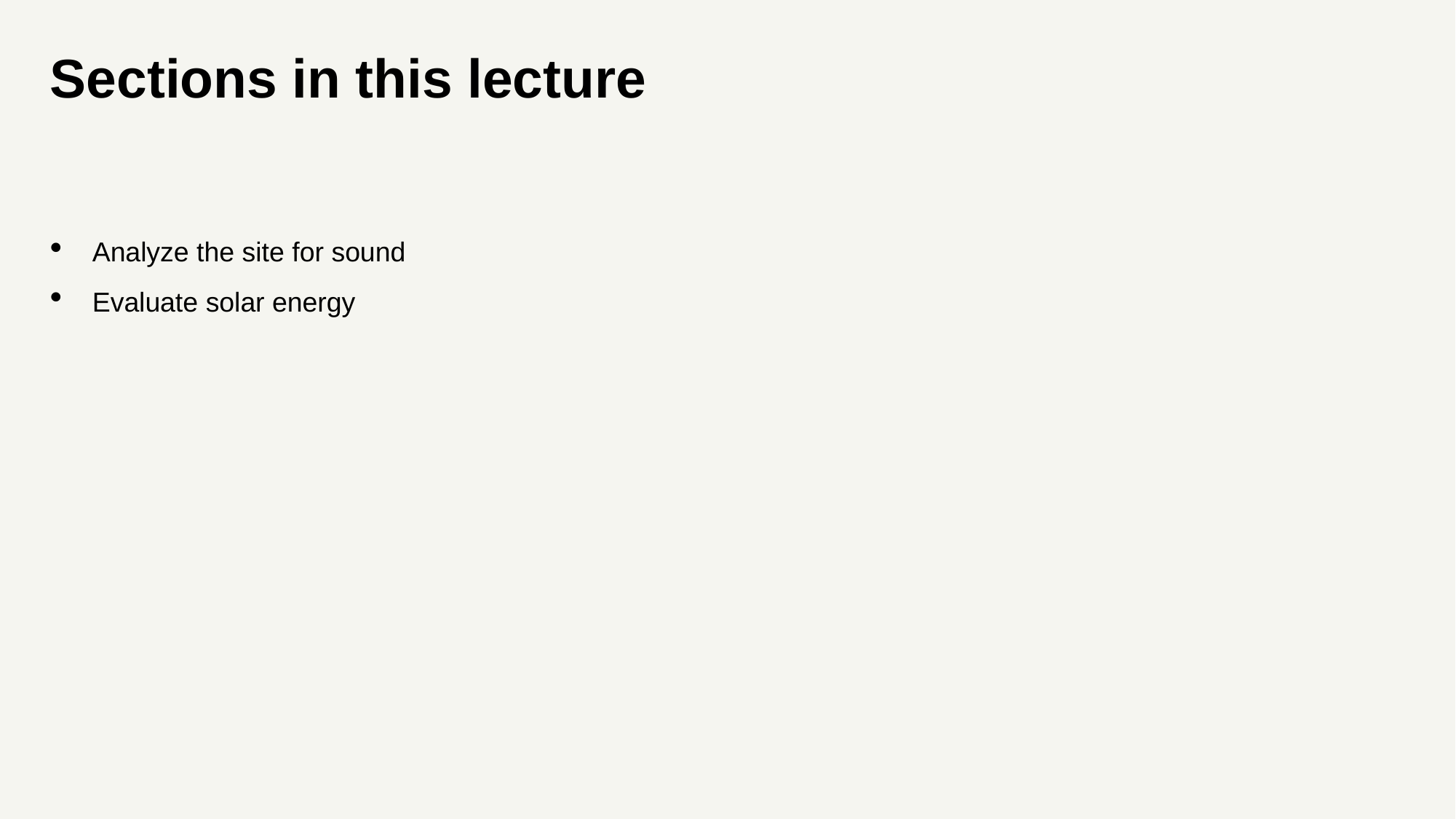

# Sections in this lecture

Analyze the site for sound
Evaluate solar energy